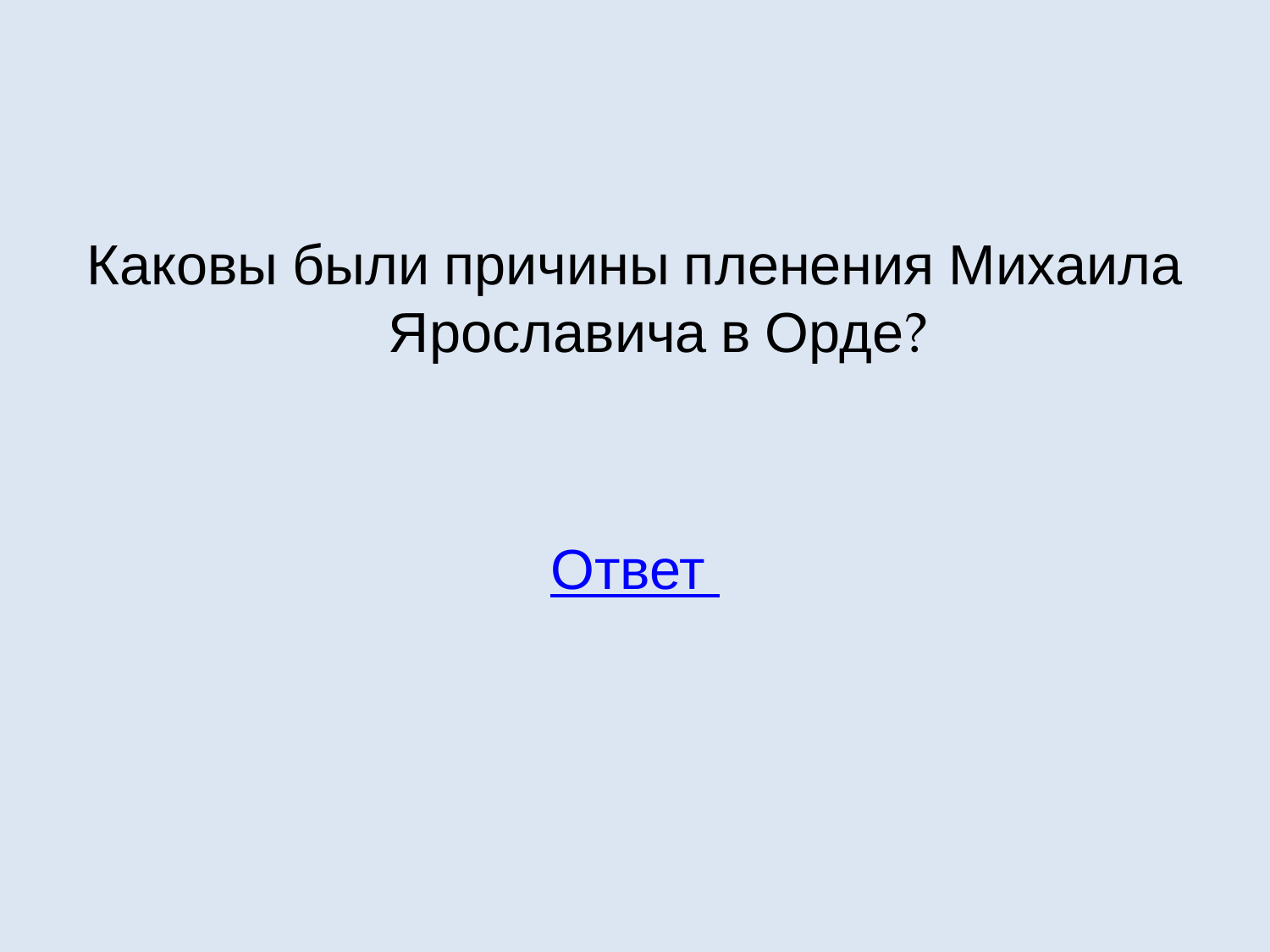

#
Каковы были причины пленения Михаила Ярославича в Орде?

Ответ